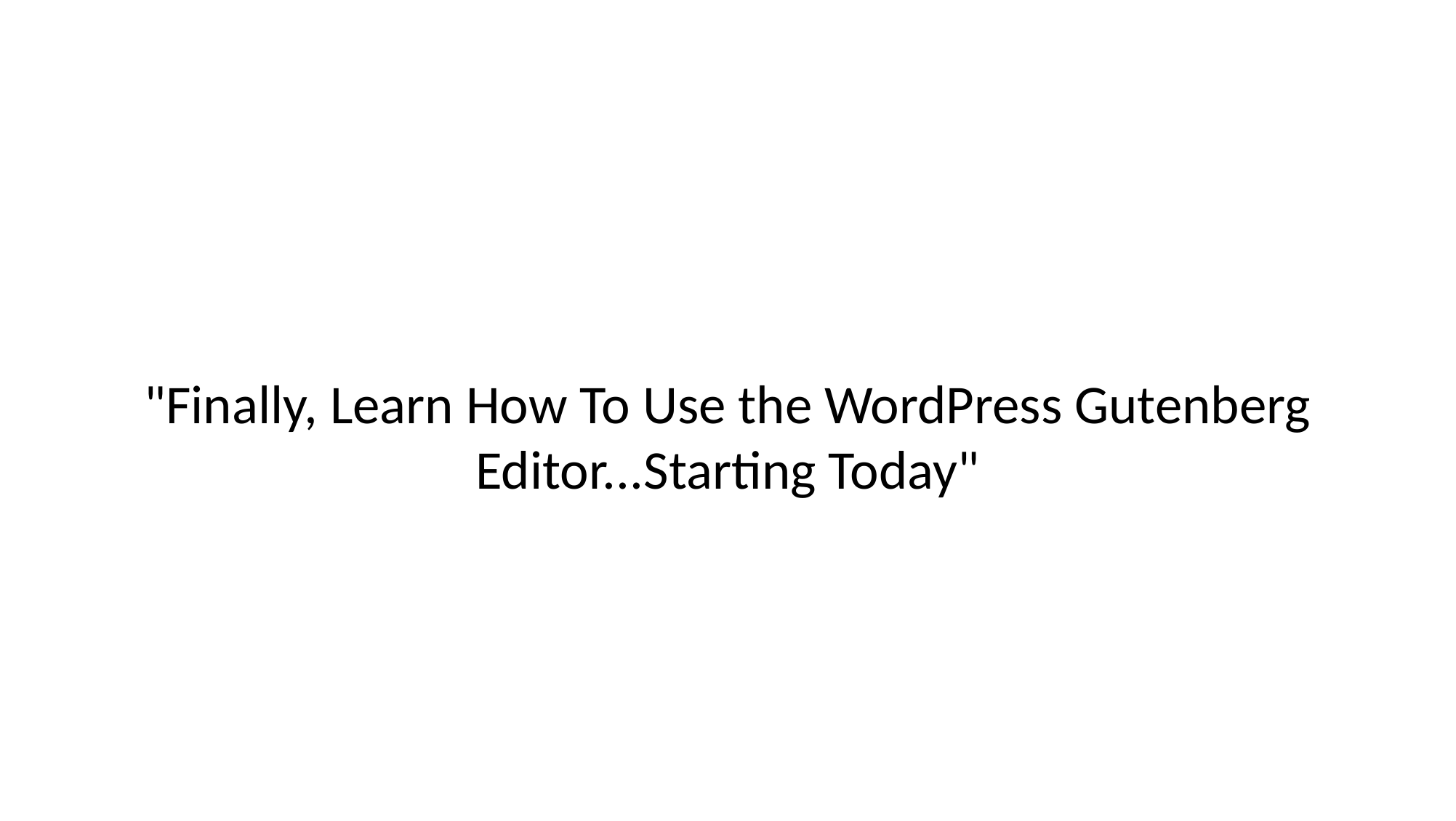

# "Finally, Learn How To Use the WordPress Gutenberg Editor...Starting Today"